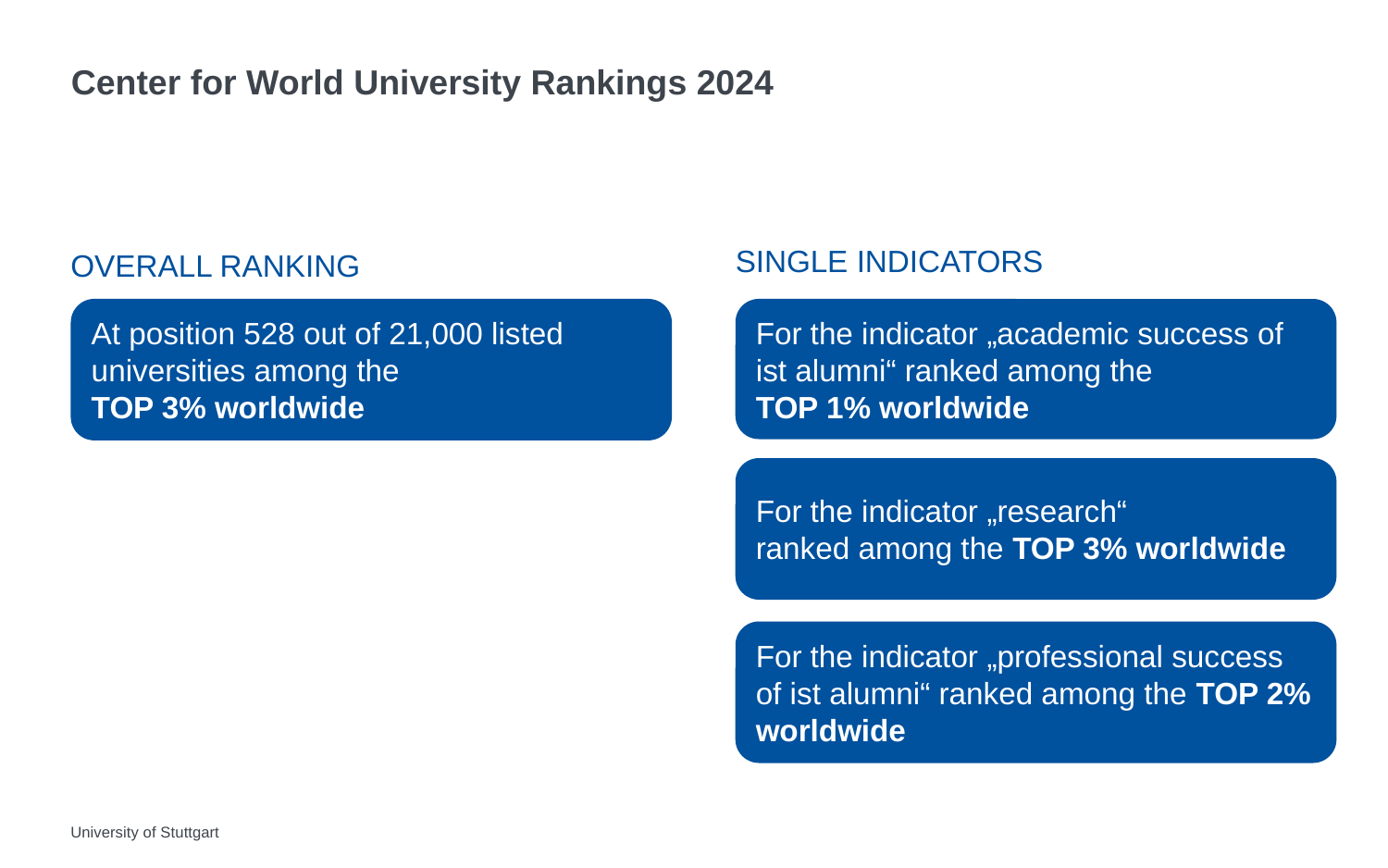

# Center for World University Rankings 2024
Single Indicators
Overall Ranking
At position 528 out of 21,000 listed universities among the
TOP 3% worldwide
For the indicator „academic success of ist alumni“ ranked among the
TOP 1% worldwide
For the indicator „research“
ranked among the TOP 3% worldwide
For the indicator „professional success of ist alumni“ ranked among the TOP 2% worldwide
University of Stuttgart